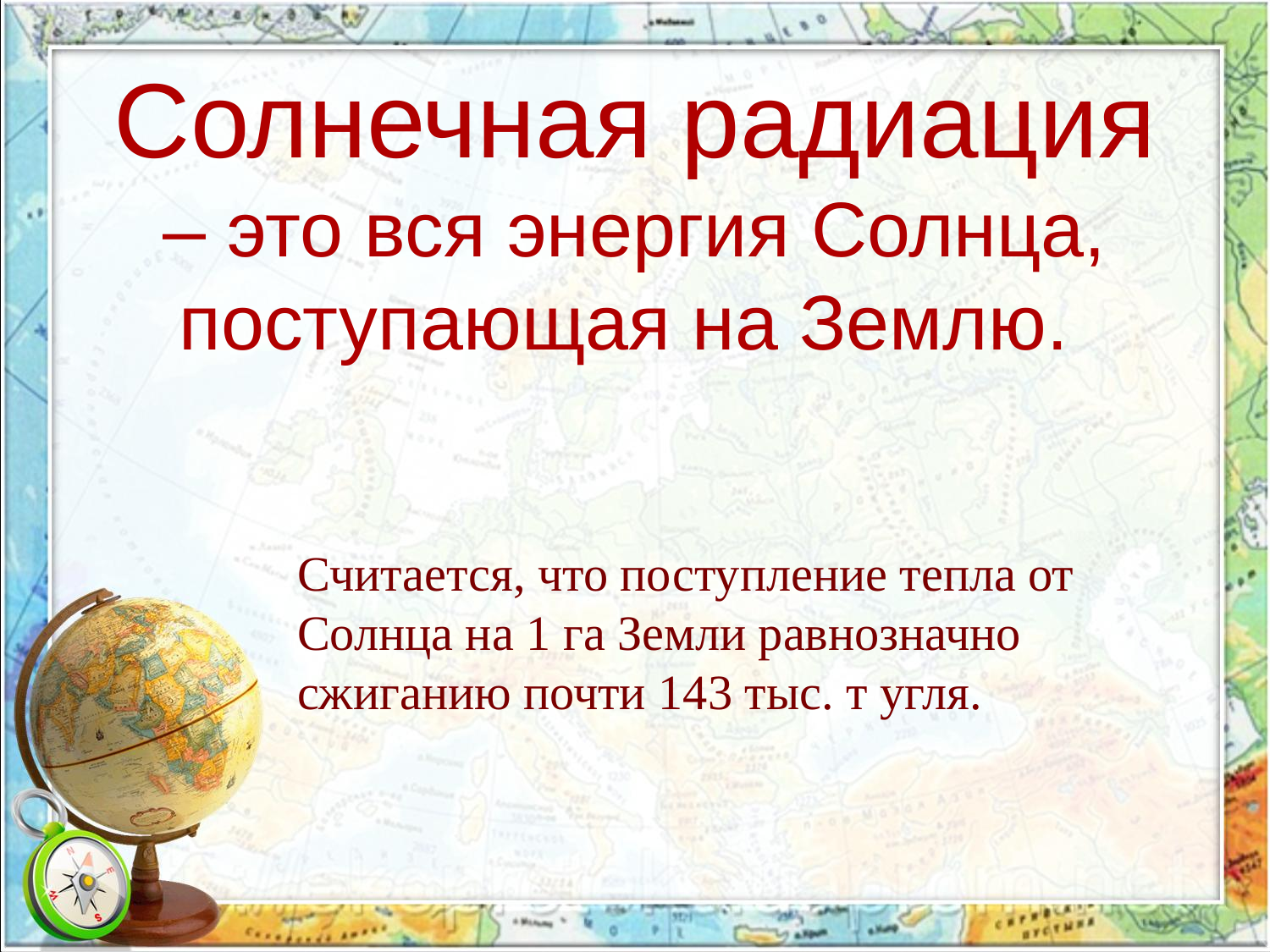

# Солнечная радиация – это вся энергия Солнца, поступающая на Землю.
Считается, что поступление тепла от Солнца на 1 га Земли равнозначно сжиганию почти 143 тыс. т угля.